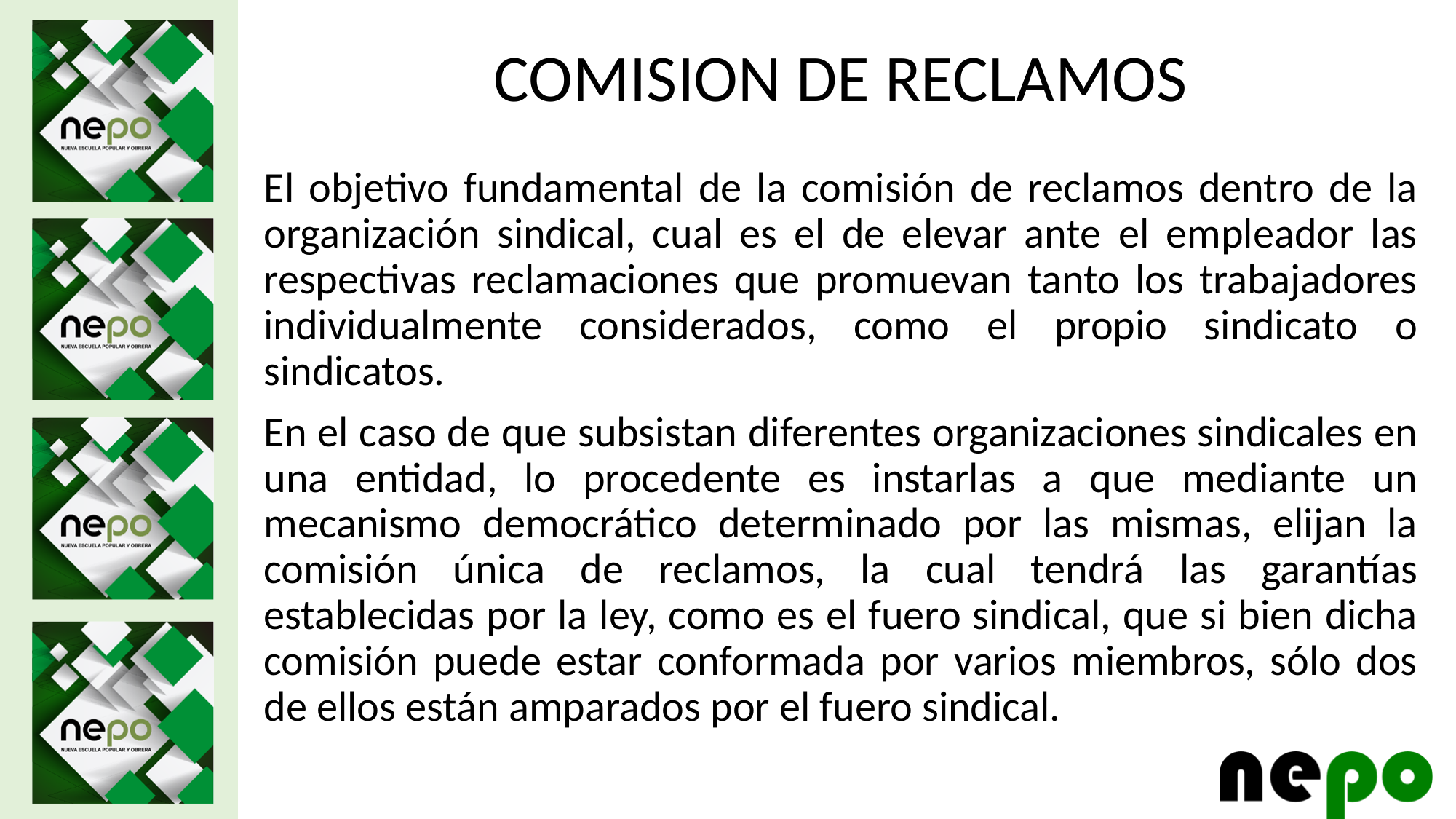

# COMISION DE RECLAMOS
El objetivo fundamental de la comisión de reclamos dentro de la organización sindical, cual es el de elevar ante el empleador las respectivas reclamaciones que promuevan tanto los trabajadores individualmente considerados, como el propio sindicato o sindicatos.
En el caso de que subsistan diferentes organizaciones sindicales en una entidad, lo procedente es instarlas a que mediante un mecanismo democrático determinado por las mismas, elijan la comisión única de reclamos, la cual tendrá las garantías establecidas por la ley, como es el fuero sindical, que si bien dicha comisión puede estar conformada por varios miembros, sólo dos de ellos están amparados por el fuero sindical.